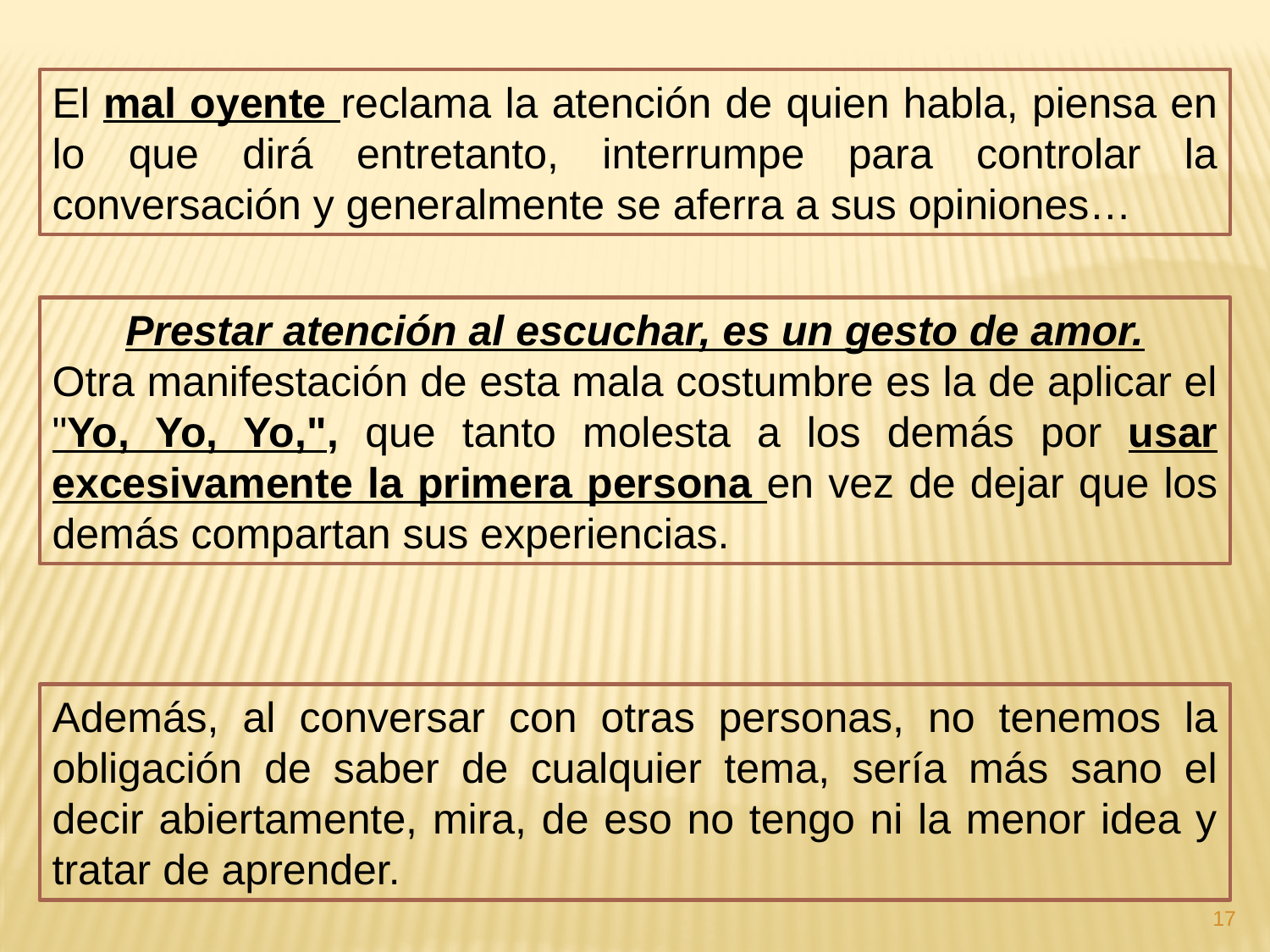

El mal oyente reclama la atención de quien habla, piensa en lo que dirá entretanto, interrumpe para controlar la conversación y generalmente se aferra a sus opiniones…
Prestar atención al escuchar, es un gesto de amor.
Otra manifestación de esta mala costumbre es la de aplicar el "Yo, Yo, Yo,", que tanto molesta a los demás por usar excesivamente la primera persona en vez de dejar que los demás compartan sus experiencias.
Además, al conversar con otras personas, no tenemos la obligación de saber de cualquier tema, sería más sano el decir abiertamente, mira, de eso no tengo ni la menor idea y tratar de aprender.
17